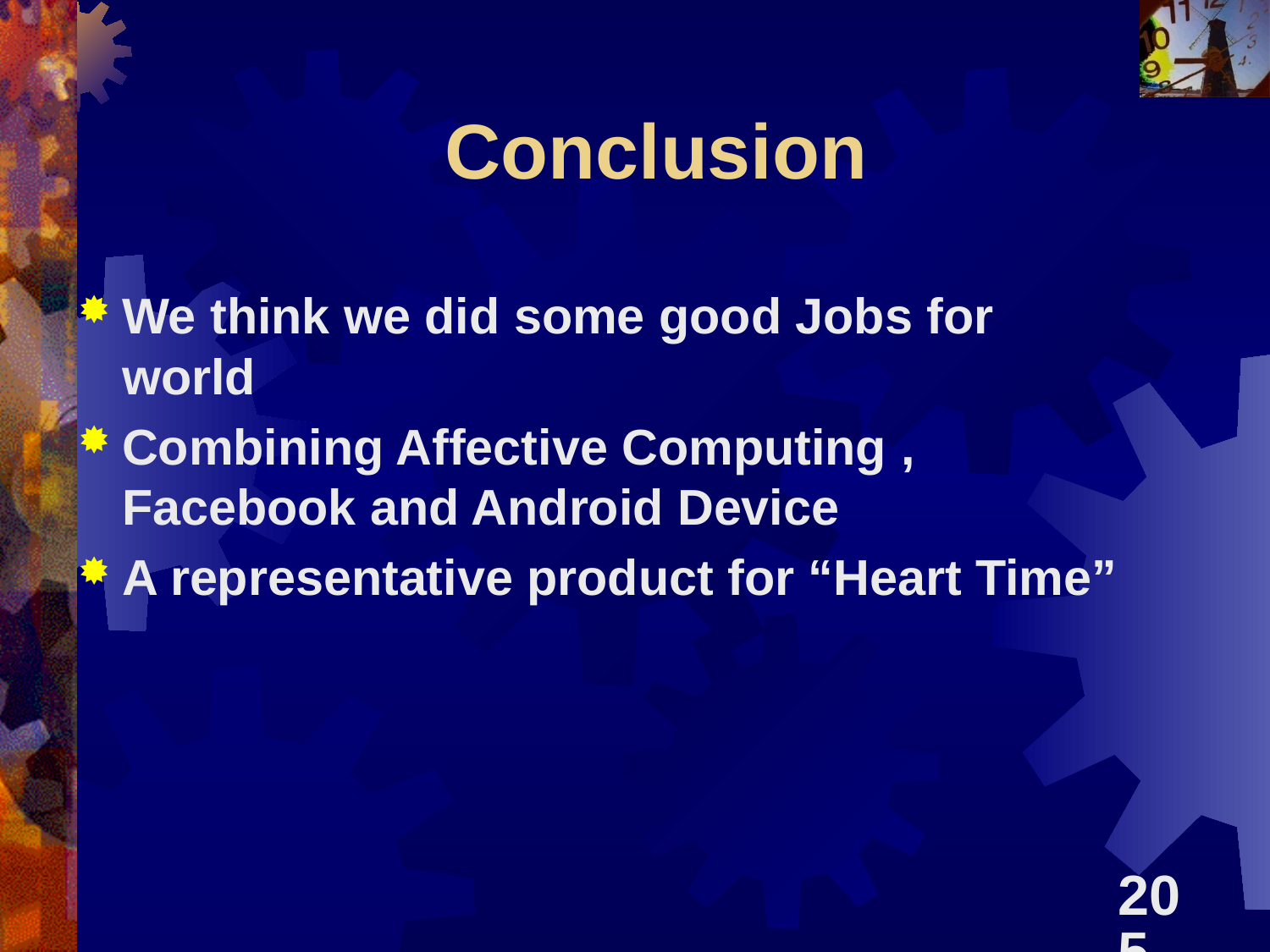

# Conclusion
We think we did some good Jobs for world
Combining Affective Computing , Facebook and Android Device
A representative product for “Heart Time”
205